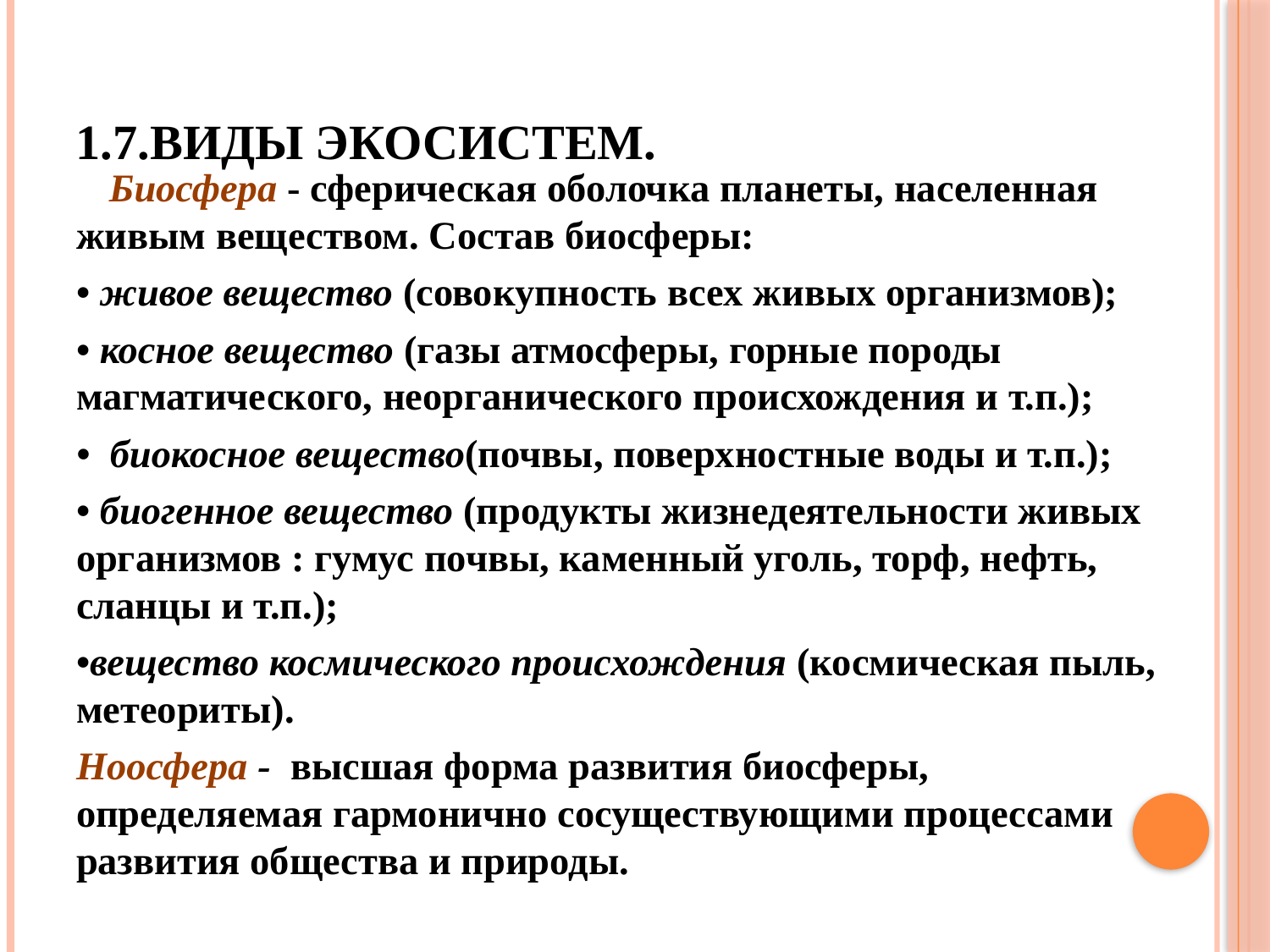

# 1.7.Виды экосистем.
   Биосфера - сферическая оболочка планеты, населенная живым веществом. Состав биосферы:
• живое вещество (совокупность всех живых организмов);
• косное вещество (газы атмосферы, горные породы магматического, неорганического происхождения и т.п.);
•  биокосное вещество(почвы, поверхностные воды и т.п.);
• биогенное вещество (продукты жизнедеятельности живых организмов : гумус почвы, каменный уголь, торф, нефть, сланцы и т.п.);
•вещество космического происхождения (космическая пыль, метеориты).
Ноосфера -  высшая форма развития биосферы, определяемая гармонично сосуществующими процессами развития общества и природы.